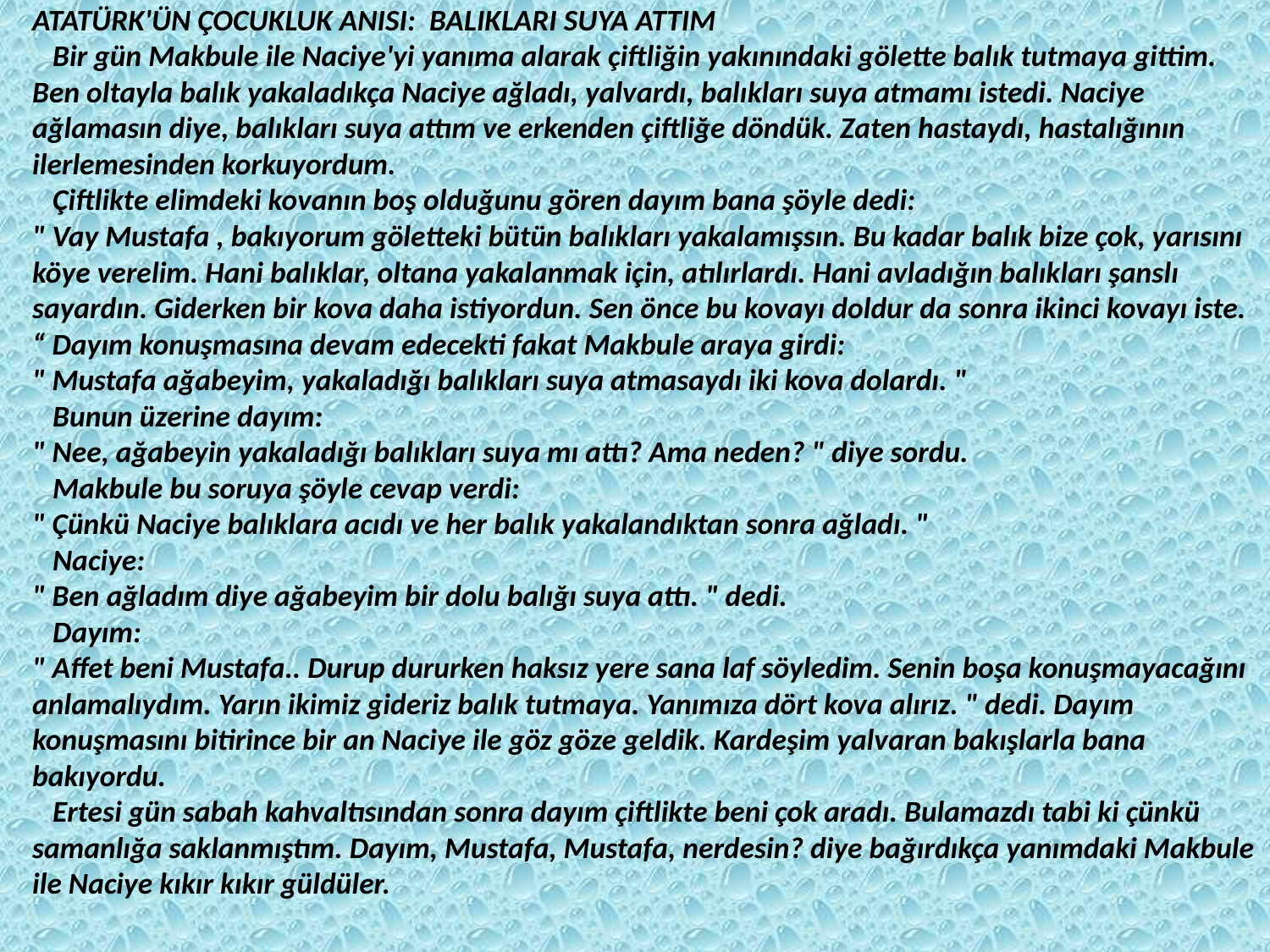

ATATÜRK'ÜN ÇOCUKLUK ANISI:  BALIKLARI SUYA ATTIM
   Bir gün Makbule ile Naciye'yi yanıma alarak çiftliğin yakınındaki gölette balık tutmaya gittim. Ben oltayla balık yakaladıkça Naciye ağladı, yalvardı, balıkları suya atmamı istedi. Naciye ağlamasın diye, balıkları suya attım ve erkenden çiftliğe döndük. Zaten hastaydı, hastalığının ilerlemesinden korkuyordum.
   Çiftlikte elimdeki kovanın boş olduğunu gören dayım bana şöyle dedi:
" Vay Mustafa , bakıyorum göletteki bütün balıkları yakalamışsın. Bu kadar balık bize çok, yarısını köye verelim. Hani balıklar, oltana yakalanmak için, atılırlardı. Hani avladığın balıkları şanslı sayardın. Giderken bir kova daha istiyordun. Sen önce bu kovayı doldur da sonra ikinci kovayı iste. “ Dayım konuşmasına devam edecekti fakat Makbule araya girdi:
" Mustafa ağabeyim, yakaladığı balıkları suya atmasaydı iki kova dolardı. "
   Bunun üzerine dayım:
" Nee, ağabeyin yakaladığı balıkları suya mı attı? Ama neden? " diye sordu.
   Makbule bu soruya şöyle cevap verdi:
" Çünkü Naciye balıklara acıdı ve her balık yakalandıktan sonra ağladı. "
   Naciye:
" Ben ağladım diye ağabeyim bir dolu balığı suya attı. " dedi.
   Dayım:
" Affet beni Mustafa.. Durup dururken haksız yere sana laf söyledim. Senin boşa konuşmayacağını anlamalıydım. Yarın ikimiz gideriz balık tutmaya. Yanımıza dört kova alırız. " dedi. Dayım konuşmasını bitirince bir an Naciye ile göz göze geldik. Kardeşim yalvaran bakışlarla bana bakıyordu.
   Ertesi gün sabah kahvaltısından sonra dayım çiftlikte beni çok aradı. Bulamazdı tabi ki çünkü samanlığa saklanmıştım. Dayım, Mustafa, Mustafa, nerdesin? diye bağırdıkça yanımdaki Makbule ile Naciye kıkır kıkır güldüler.